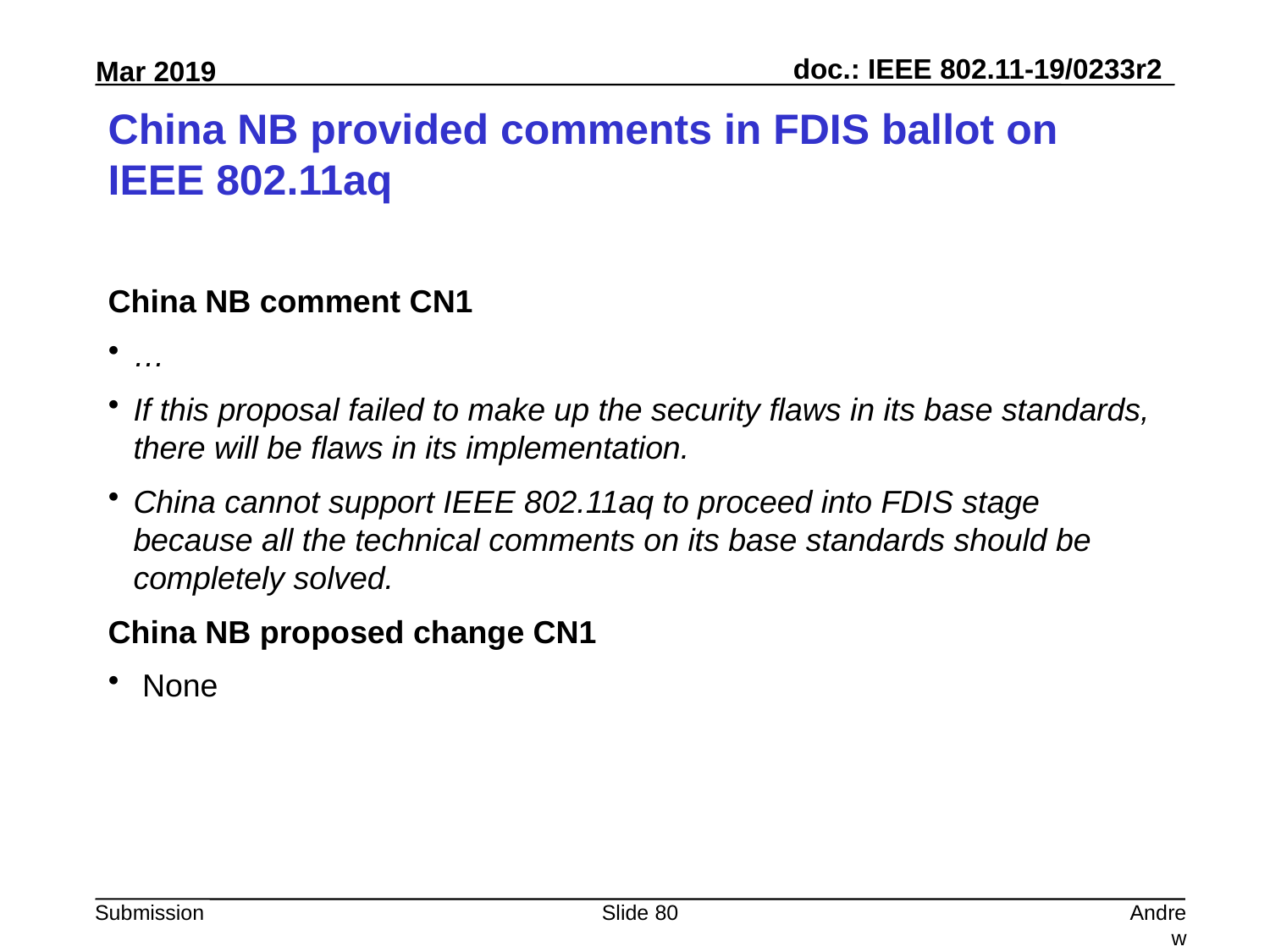

# China NB provided comments in FDIS ballot on IEEE 802.11aq
China NB comment CN1
…
If this proposal failed to make up the security flaws in its base standards, there will be flaws in its implementation.
China cannot support IEEE 802.11aq to proceed into FDIS stage because all the technical comments on its base standards should be completely solved.
China NB proposed change CN1
 None
Slide 80
Andrew Myles, Cisco